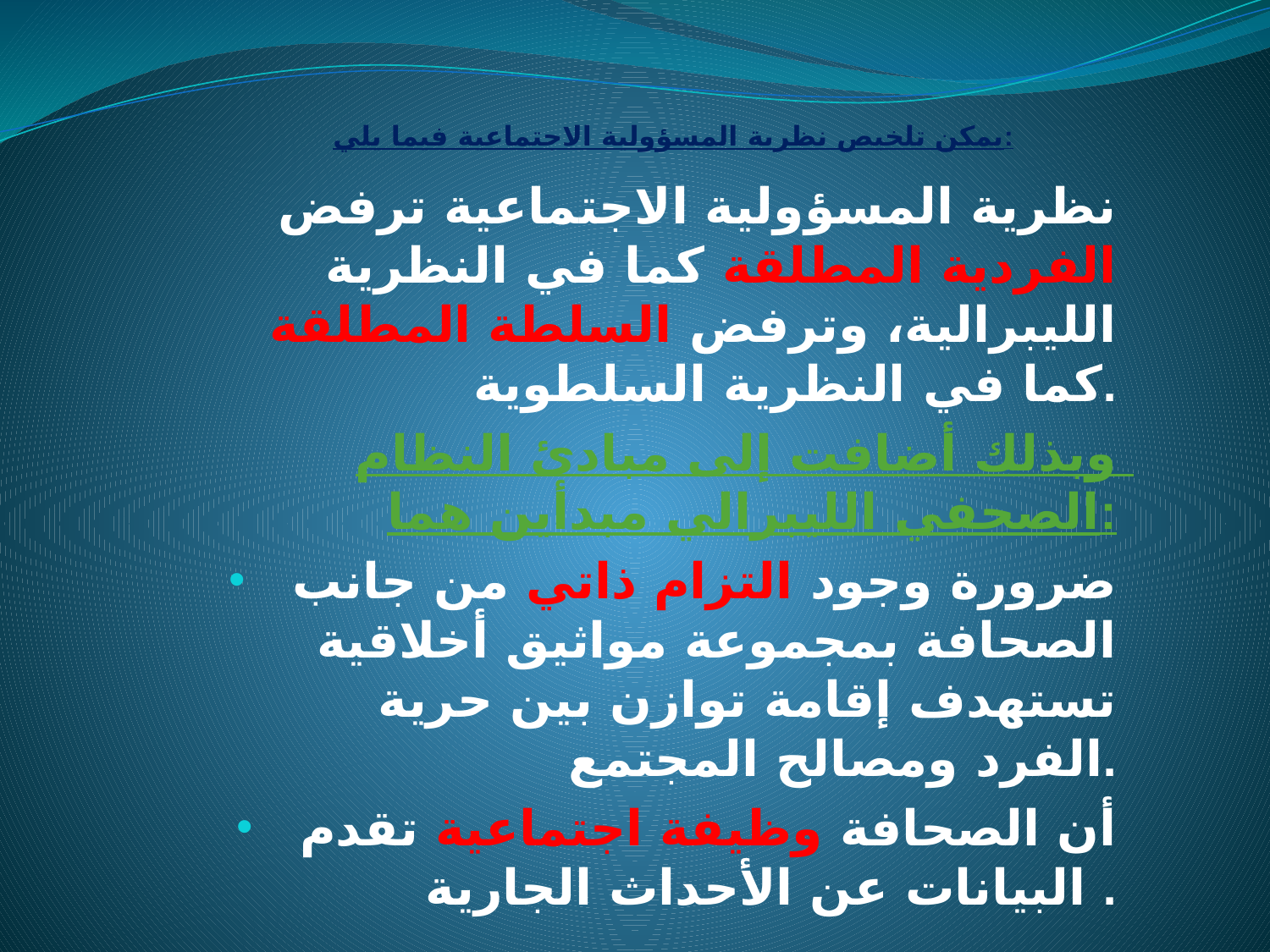

# يمكن تلخيص نظرية المسؤولية الاجتماعية فيما يلي:
نظرية المسؤولية الاجتماعية ترفض الفردية المطلقة كما في النظرية الليبرالية، وترفض السلطة المطلقة كما في النظرية السلطوية.
وبذلك أضافت إلى مبادئ النظام الصحفي الليبرالي مبدأين هما:
ضرورة وجود التزام ذاتي من جانب الصحافة بمجموعة مواثيق أخلاقية تستهدف إقامة توازن بين حرية الفرد ومصالح المجتمع.
أن الصحافة وظيفة اجتماعية تقدم البيانات عن الأحداث الجارية .